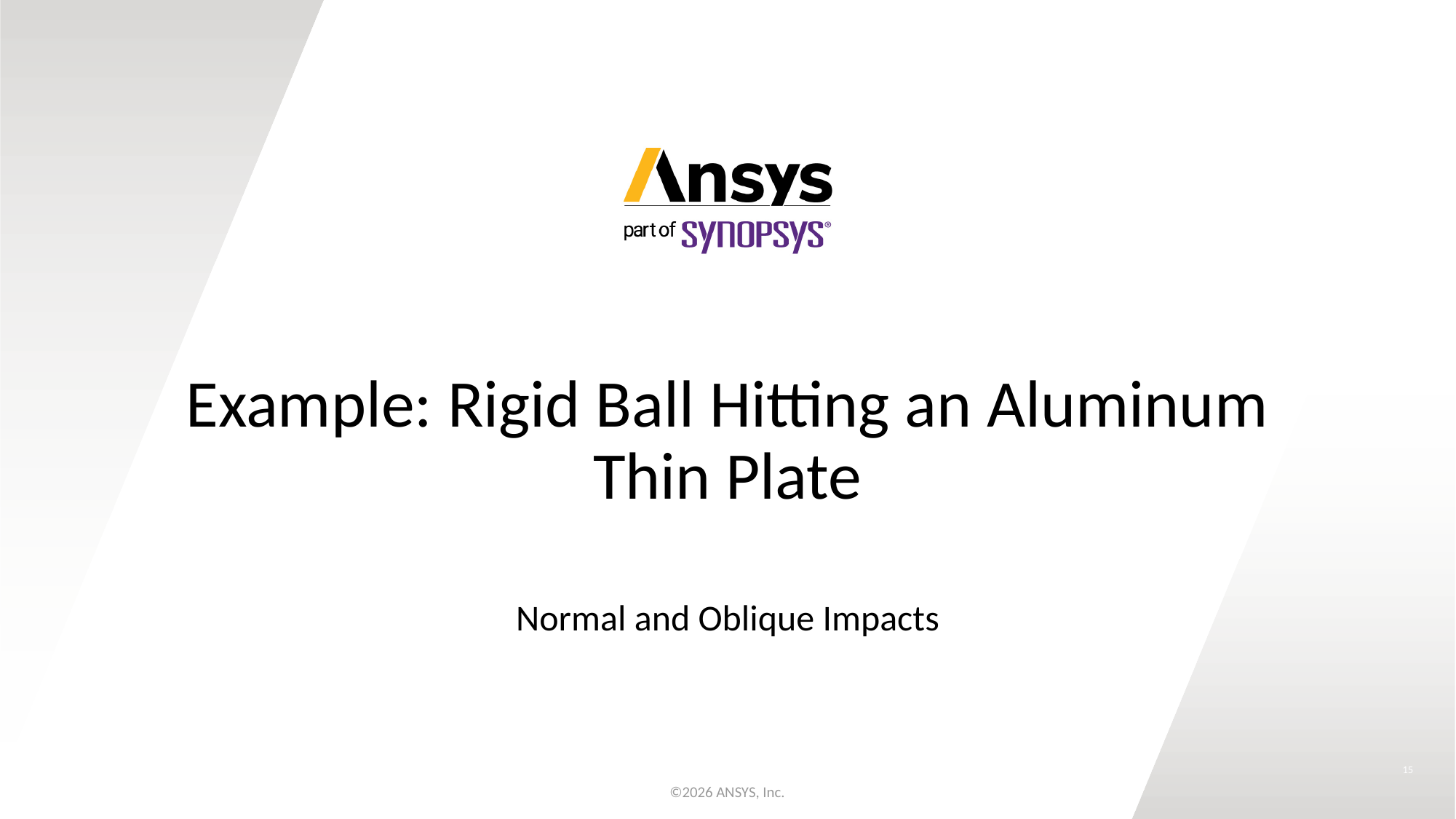

# Example: Rigid Ball Hitting an Aluminum Thin Plate
Normal and Oblique Impacts
15